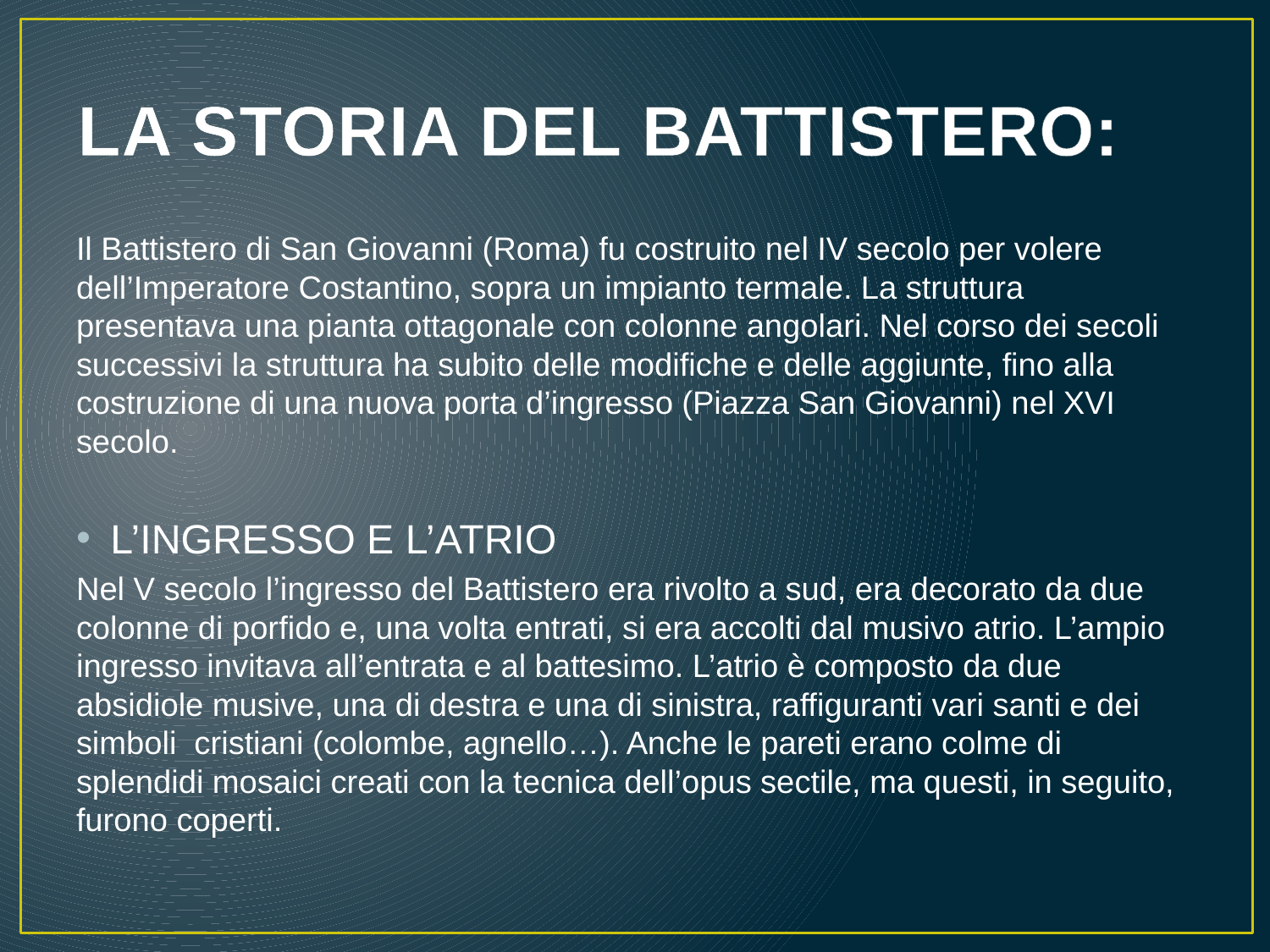

# LA STORIA DEL BATTISTERO:
Il Battistero di San Giovanni (Roma) fu costruito nel IV secolo per volere dell’Imperatore Costantino, sopra un impianto termale. La struttura presentava una pianta ottagonale con colonne angolari. Nel corso dei secoli successivi la struttura ha subito delle modifiche e delle aggiunte, fino alla costruzione di una nuova porta d’ingresso (Piazza San Giovanni) nel XVI secolo.

L’INGRESSO E L’ATRIO
Nel V secolo l’ingresso del Battistero era rivolto a sud, era decorato da due colonne di porfido e, una volta entrati, si era accolti dal musivo atrio. L’ampio ingresso invitava all’entrata e al battesimo. L’atrio è composto da due absidiole musive, una di destra e una di sinistra, raffiguranti vari santi e dei simboli  cristiani (colombe, agnello…). Anche le pareti erano colme di splendidi mosaici creati con la tecnica dell’opus sectile, ma questi, in seguito, furono coperti.